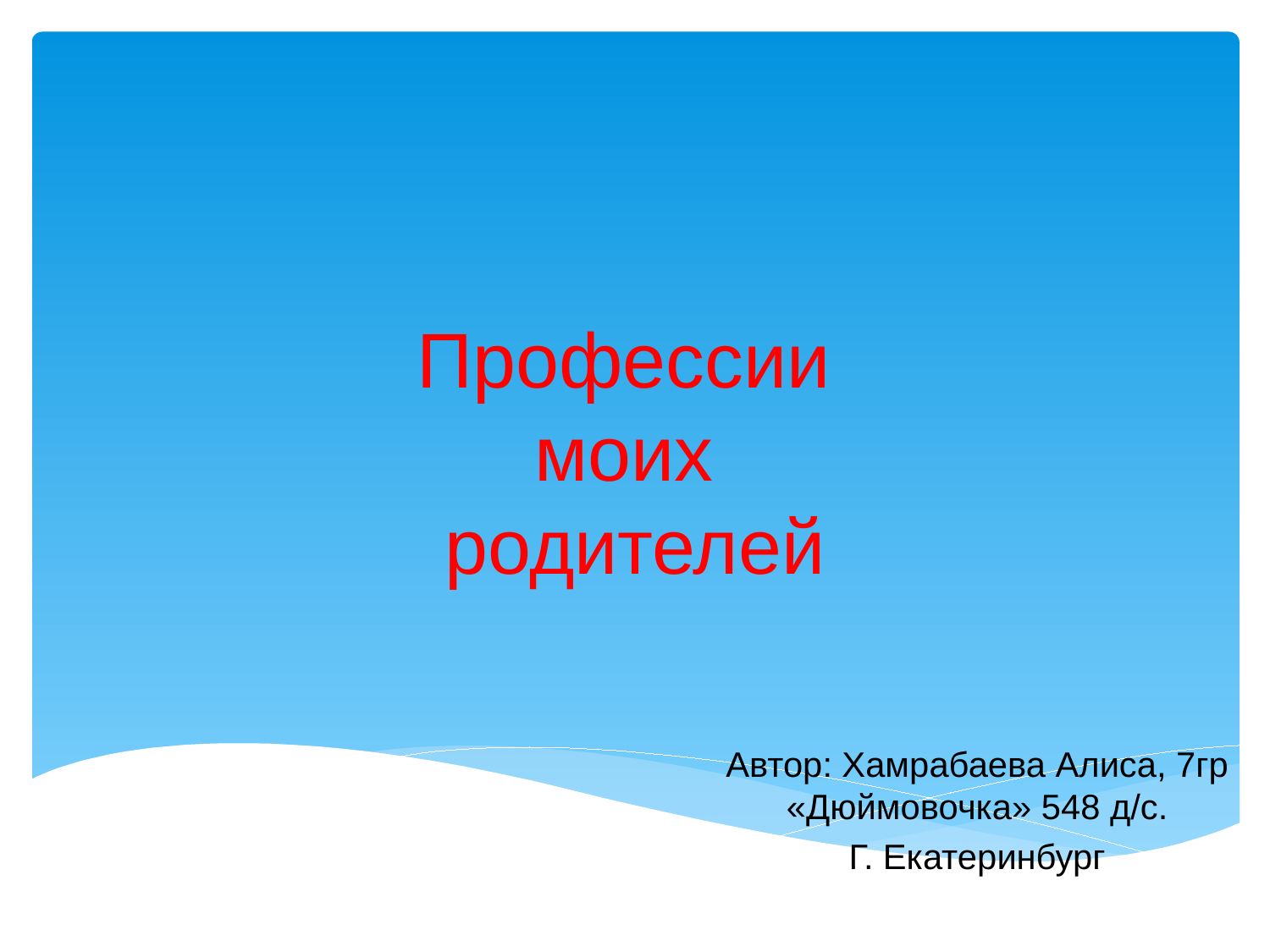

# Профессии моих родителей
Автор: Хамрабаева Алиса, 7гр «Дюймовочка» 548 д/c.
Г. Екатеринбург